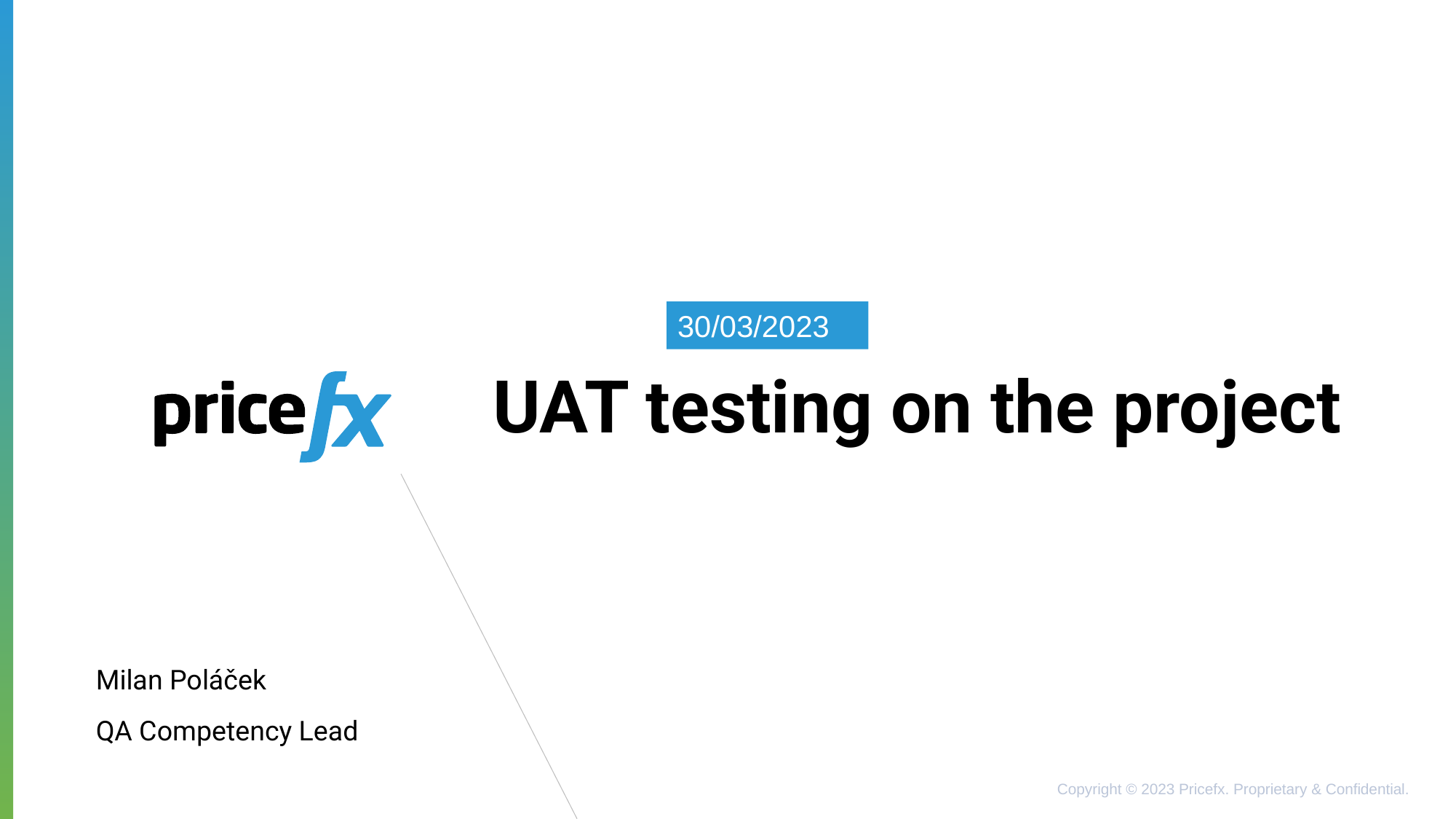

30/03/2023
# UAT testing on the project
Milan Poláček
QA Competency Lead